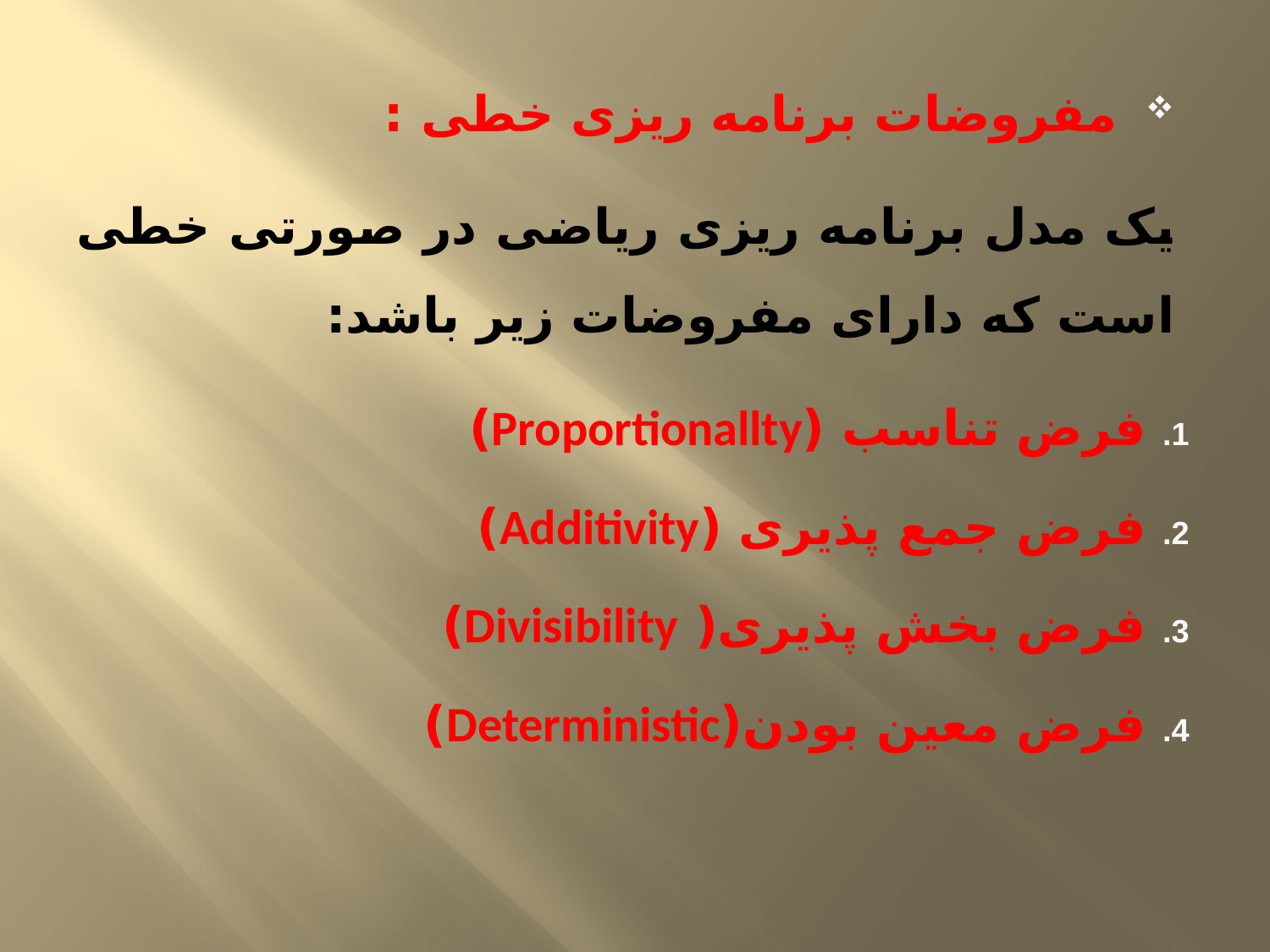

مفروضات برنامه ریزی خطی :
یک مدل برنامه ریزی ریاضی در صورتی خطی است که دارای مفروضات زیر باشد:
فرض تناسب (Proportionallty)
فرض جمع پذیری (Additivity)
فرض بخش پذیری( Divisibility)
فرض معین بودن(Deterministic)